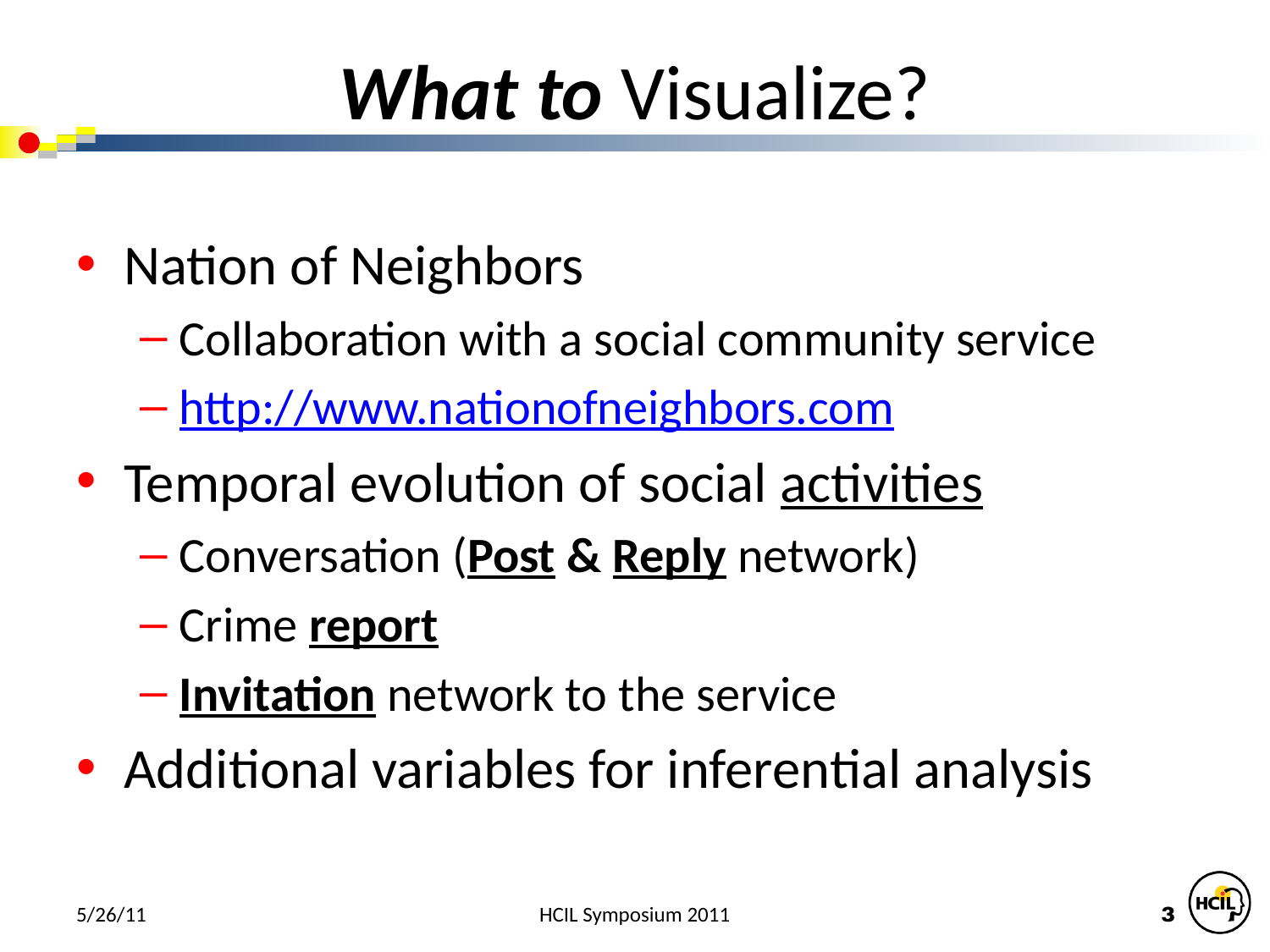

# What to Visualize?
Nation of Neighbors
Collaboration with a social community service
http://www.nationofneighbors.com
Temporal evolution of social activities
Conversation (Post & Reply network)
Crime report
Invitation network to the service
Additional variables for inferential analysis
5/26/11
HCIL Symposium 2011
3